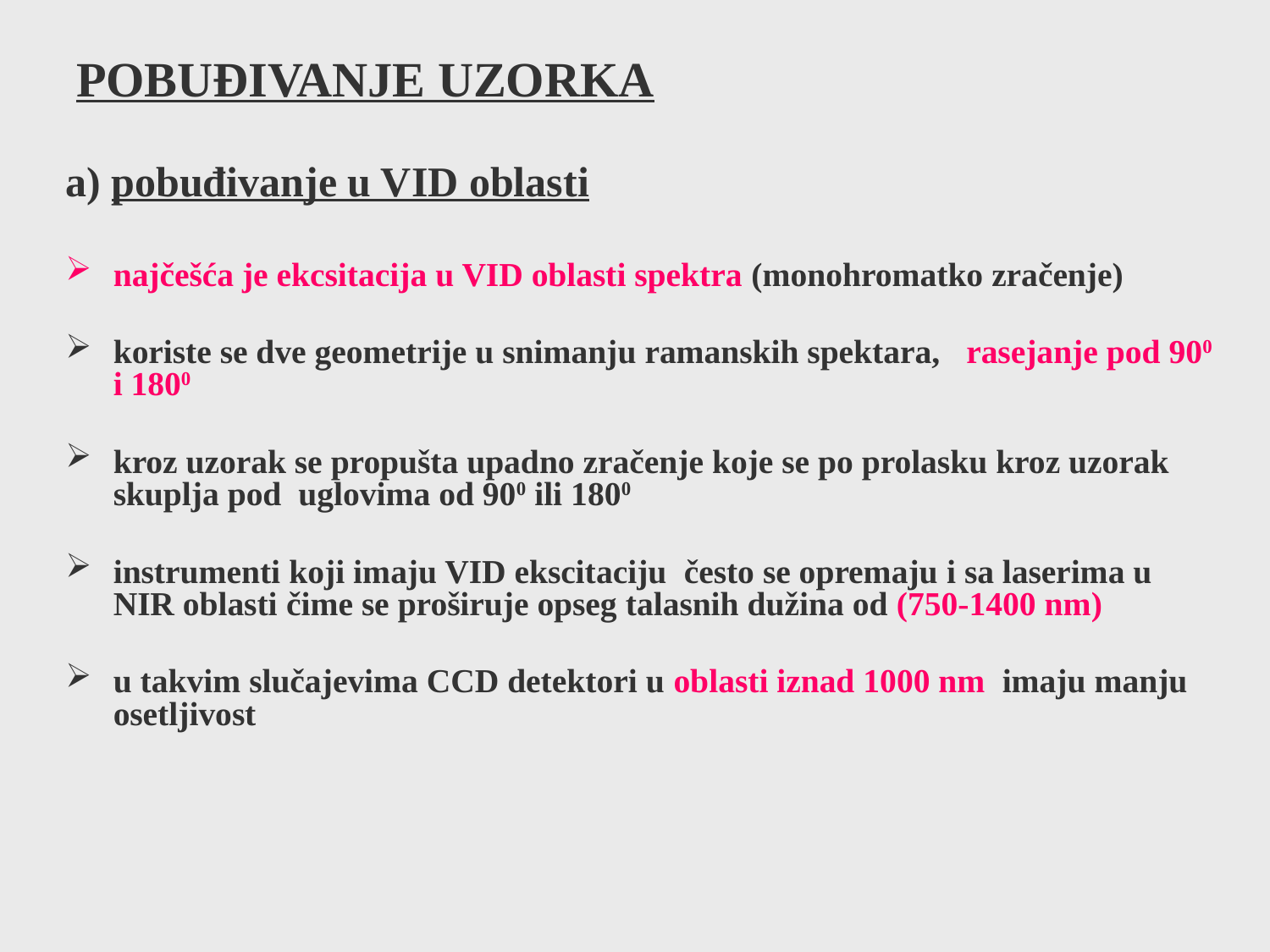

POBUĐIVANJE UZORKA

a) pobuđivanje u VID oblasti

najčešća je ekcsitacija u VID oblasti spektra (monohromatko zračenje)

koriste se dve geometrije u snimanju ramanskih spektara,   rasejanje pod 900 i 1800

kroz uzorak se propušta upadno zračenje koje se po prolasku kroz uzorak    skuplja pod  uglovima od 900 ili 1800

instrumenti koji imaju VID ekscitaciju  često se opremaju i sa laserima u  NIR oblasti čime se proširuje opseg talasnih dužina od (750-1400 nm)

u takvim slučajevima CCD detektori u oblasti iznad 1000 nm  imaju manju osetljivost